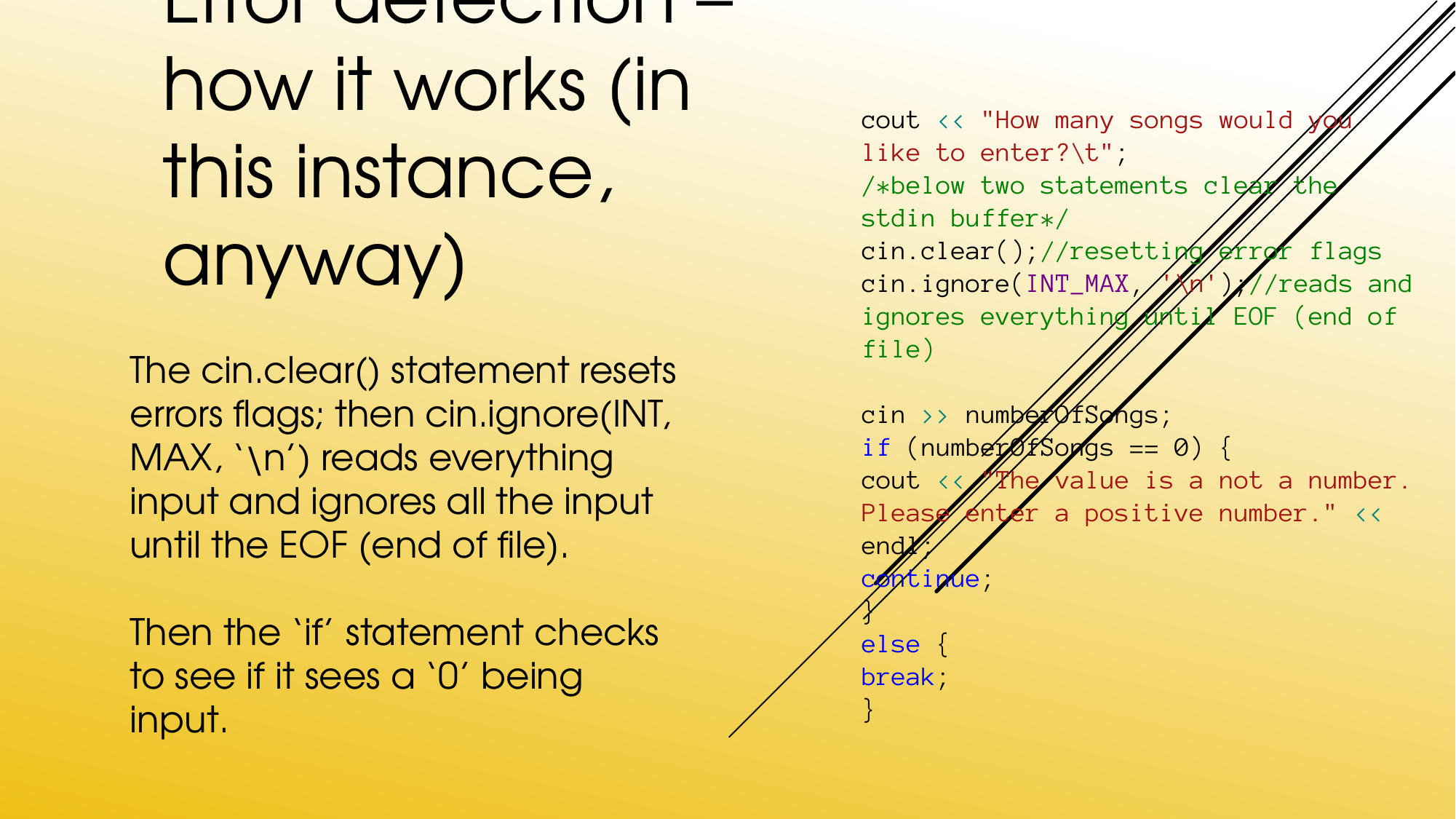

# Error detection – how it works (in this instance, anyway)
cout << "How many songs would you like to enter?\t";
/*below two statements clear the stdin buffer*/
cin.clear();//resetting error flags
cin.ignore(INT_MAX, '\n');//reads and ignores everything until EOF (end of file)

cin >> numberOfSongs;
if (numberOfSongs == 0) {
cout << "The value is a not a number. Please enter a positive number." << endl;
continue;
}
else {
break;
}
The cin.clear() statement resets errors flags; then cin.ignore(INT, MAX, ‘\n’) reads everything input and ignores all the input until the EOF (end of file).

Then the ‘if’ statement checks to see if it sees a ‘0’ being input.